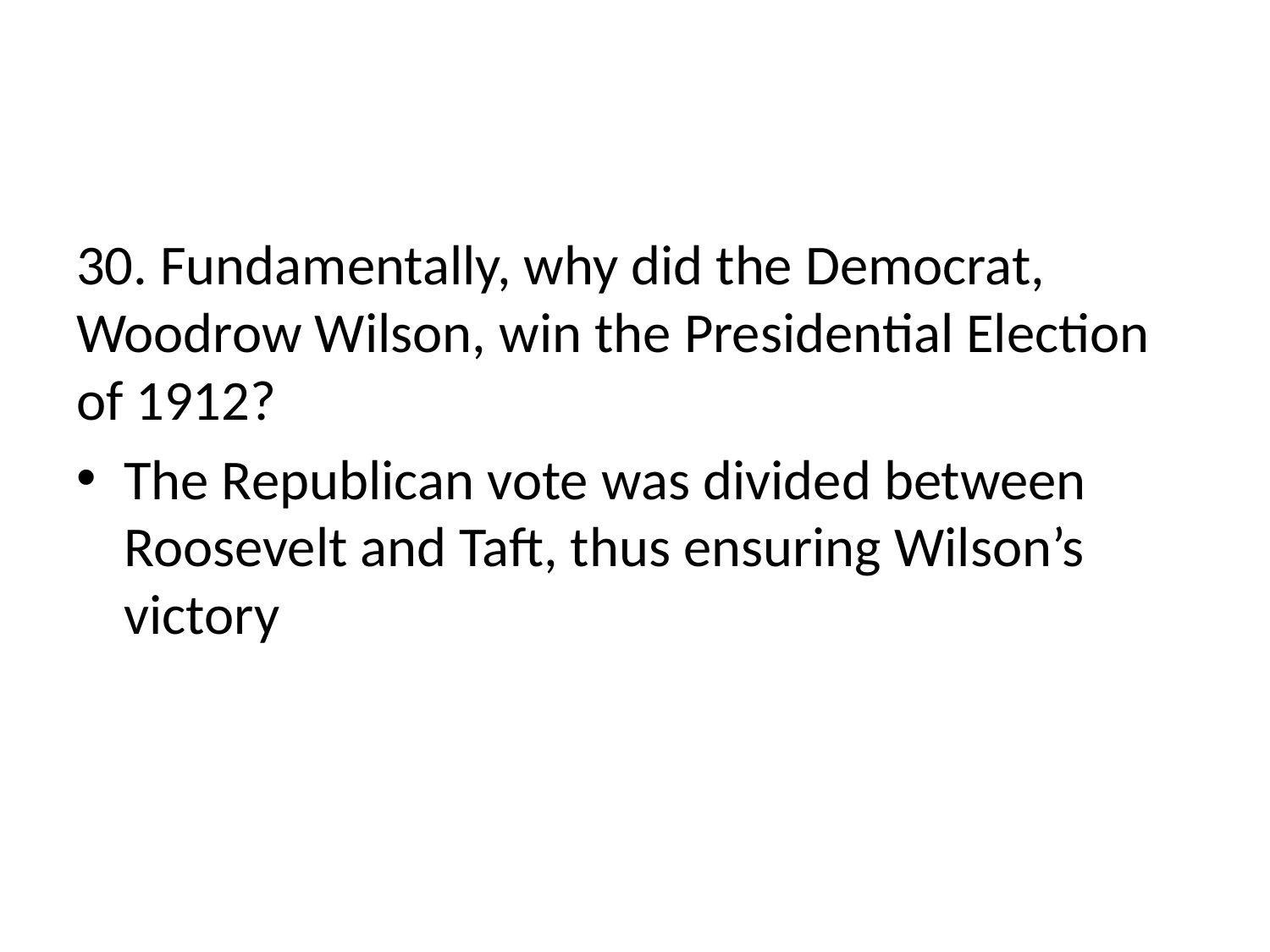

#
30. Fundamentally, why did the Democrat, Woodrow Wilson, win the Presidential Election of 1912?
The Republican vote was divided between Roosevelt and Taft, thus ensuring Wilson’s victory